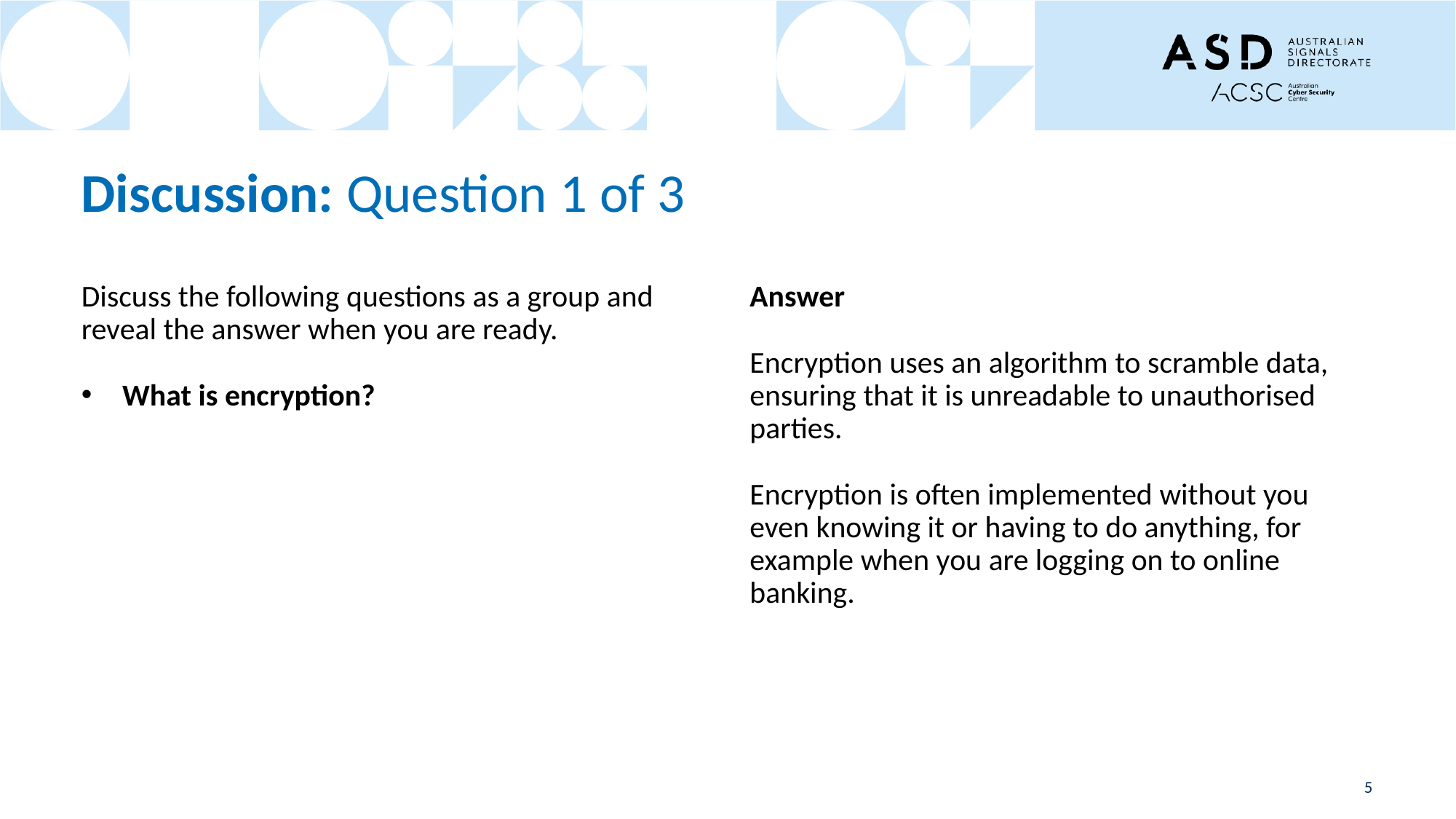

# Discussion: Question 1 of 3
Discuss the following questions as a group and reveal the answer when you are ready.
What is encryption?
Answer
Encryption uses an algorithm to scramble data, ensuring that it is unreadable to unauthorised parties.
Encryption is often implemented without you even knowing it or having to do anything, for example when you are logging on to online banking.
5